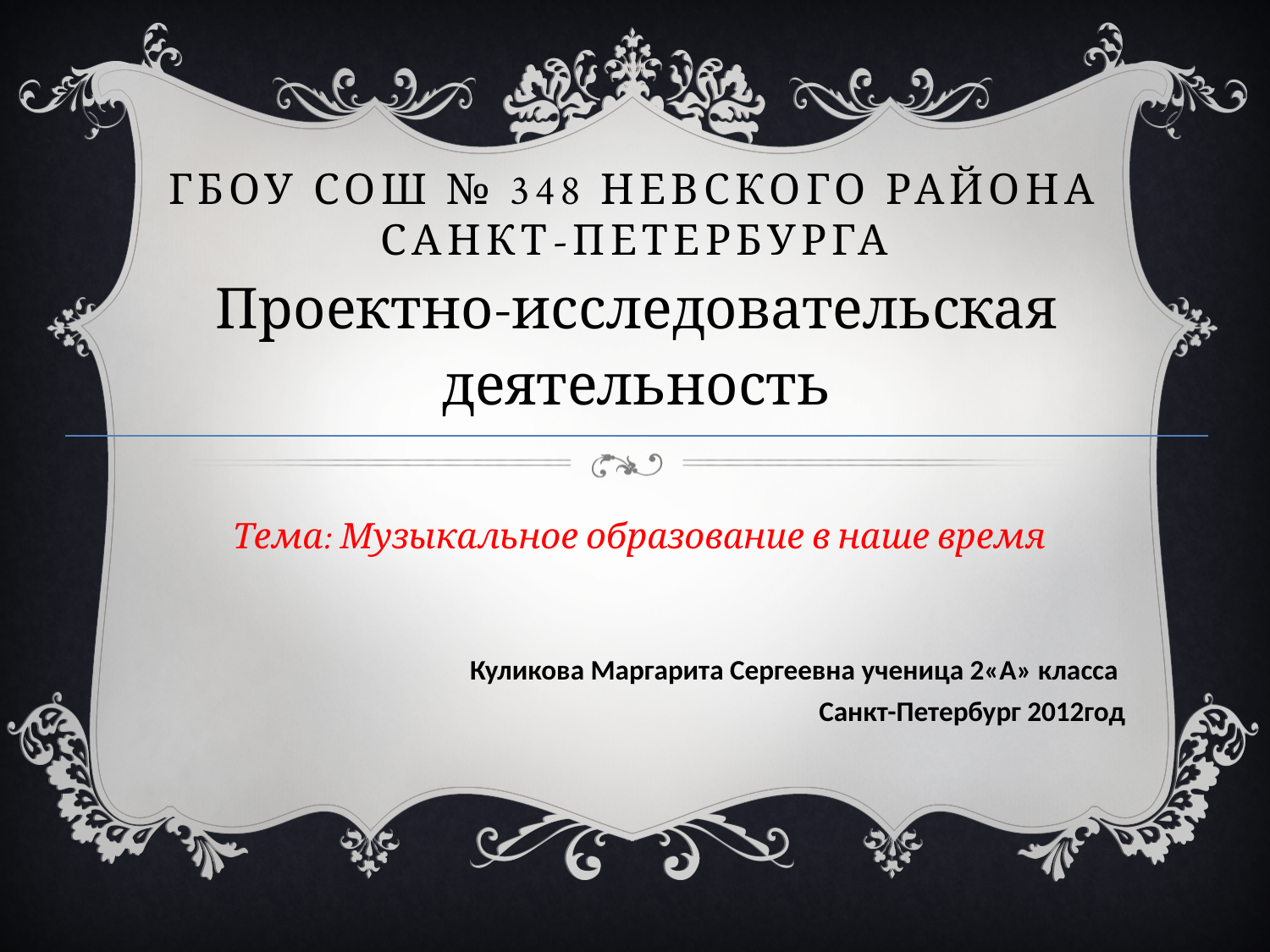

# ГбОУ СОШ № 348 Невского района Санкт-Петербурга
| Проектно-исследовательская деятельность |
| --- |
Тема: Музыкальное образование в наше время

| Куликова Маргарита Сергеевна ученица 2«А» класса |
| --- |
| Санкт-Петербург 2012год |